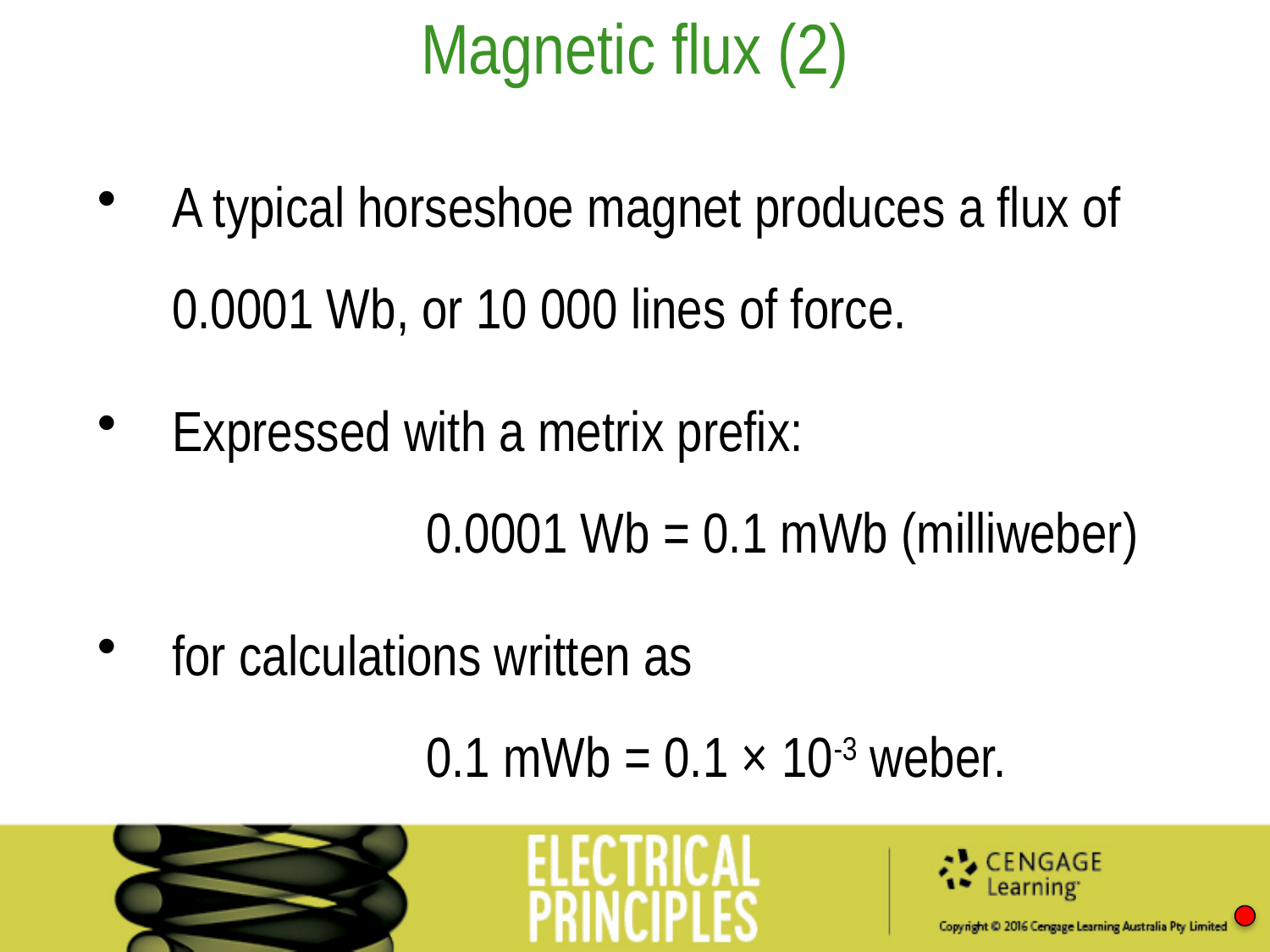

Magnetic flux (2)
A typical horseshoe magnet produces a flux of 0.0001 Wb, or 10 000 lines of force.
Expressed with a metrix prefix:
		0.0001 Wb = 0.1 mWb (milliweber)
for calculations written as
 		0.1 mWb = 0.1 × 10-3 weber.